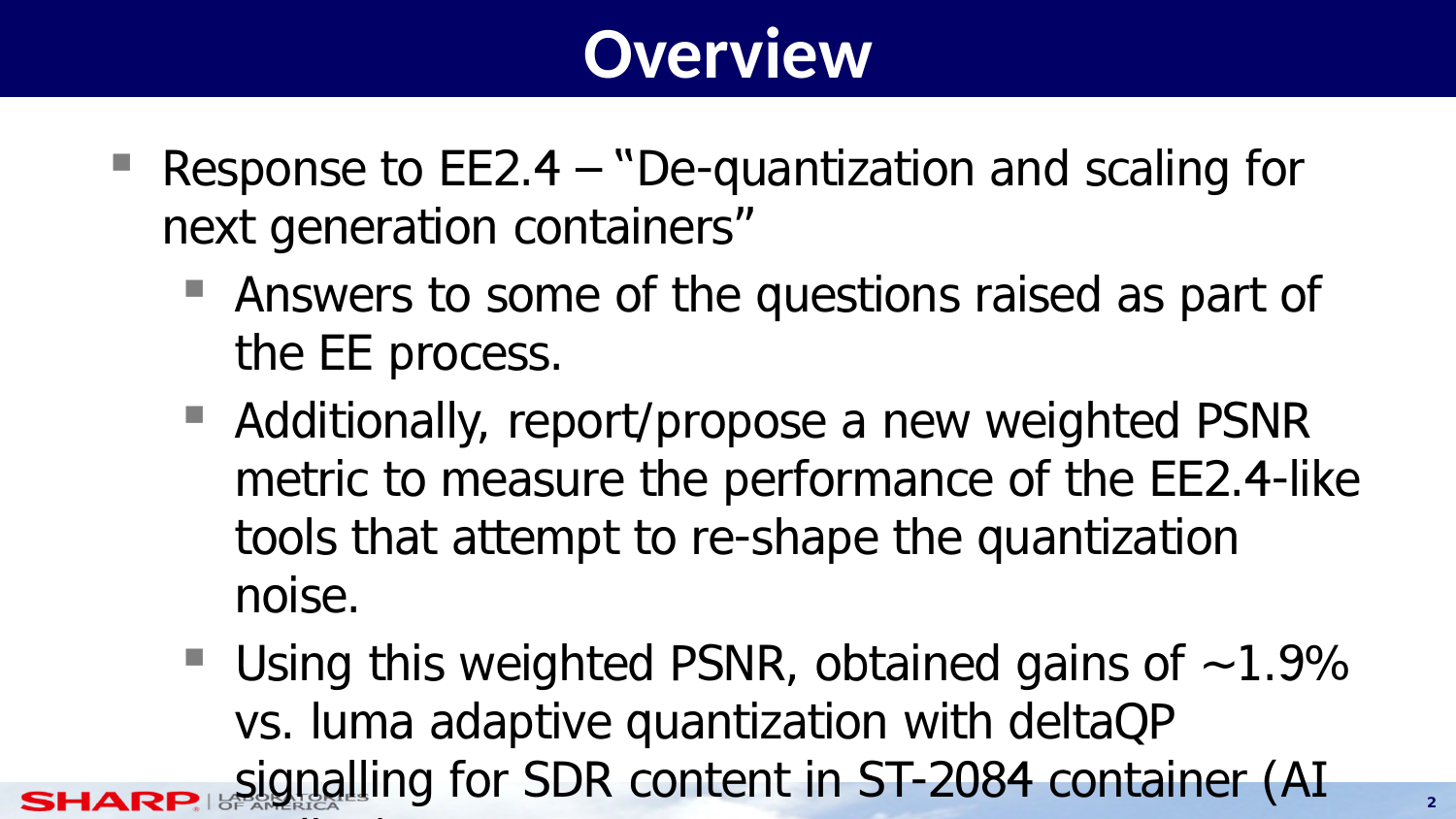

Overview
Response to EE2.4 – “De-quantization and scaling for next generation containers”
Answers to some of the questions raised as part of the EE process.
Additionally, report/propose a new weighted PSNR metric to measure the performance of the EE2.4-like tools that attempt to re-shape the quantization noise.
Using this weighted PSNR, obtained gains of ~1.9% vs. luma adaptive quantization with deltaQP signalling for SDR content in ST-2084 container (AI coding)